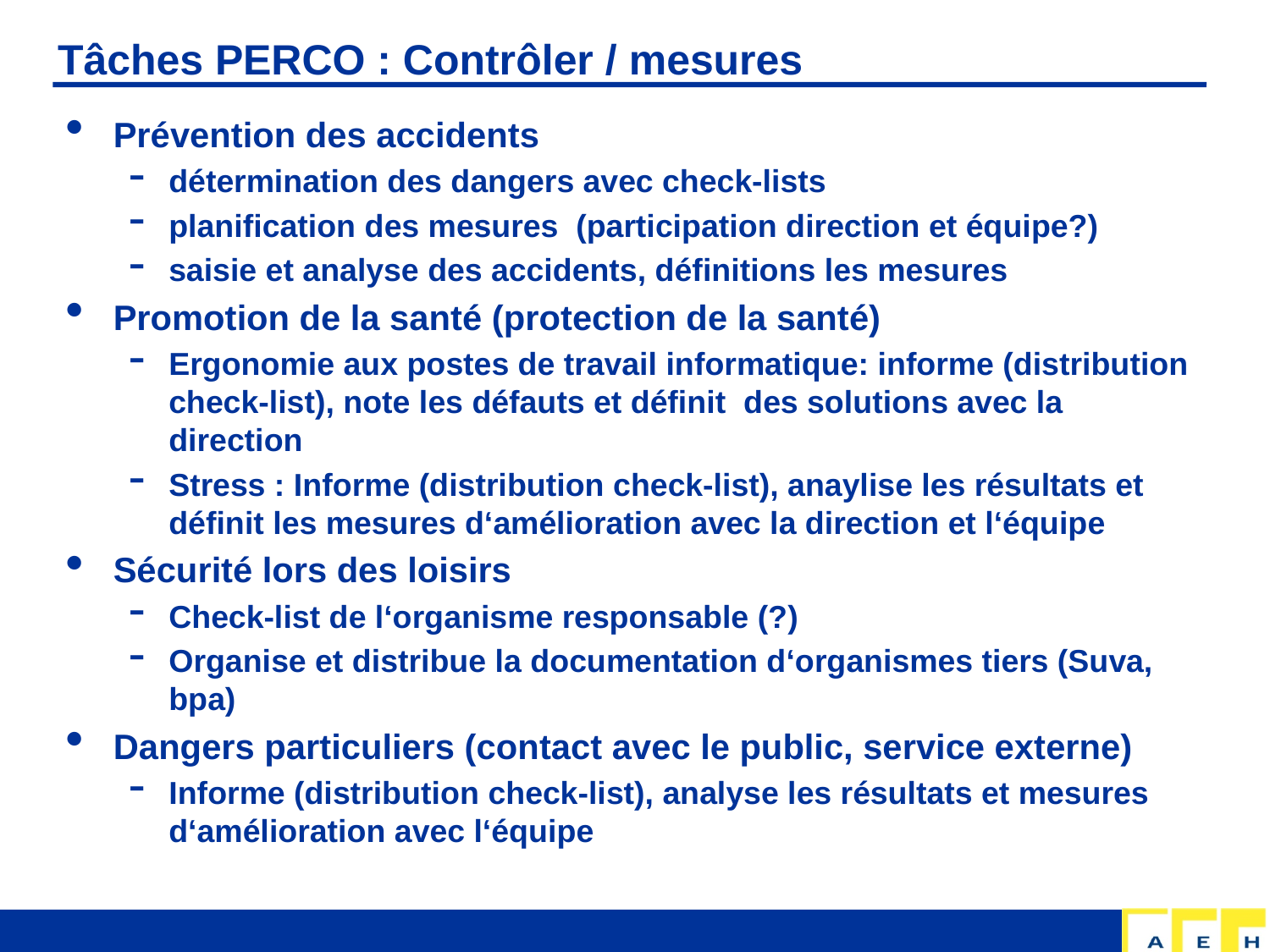

# Tâches PERCO : Contrôler / mesures
Prévention des accidents
détermination des dangers avec check-lists
planification des mesures  (participation direction et équipe?)
saisie et analyse des accidents, définitions les mesures
Promotion de la santé (protection de la santé)
Ergonomie aux postes de travail informatique: informe (distribution check-list), note les défauts et définit  des solutions avec la direction
Stress : Informe (distribution check-list), anaylise les résultats et définit les mesures d‘amélioration avec la direction et l‘équipe
Sécurité lors des loisirs
Check-list de l‘organisme responsable (?)
Organise et distribue la documentation d‘organismes tiers (Suva, bpa)
Dangers particuliers (contact avec le public, service externe)
Informe (distribution check-list), analyse les résultats et mesures d‘amélioration avec l‘équipe